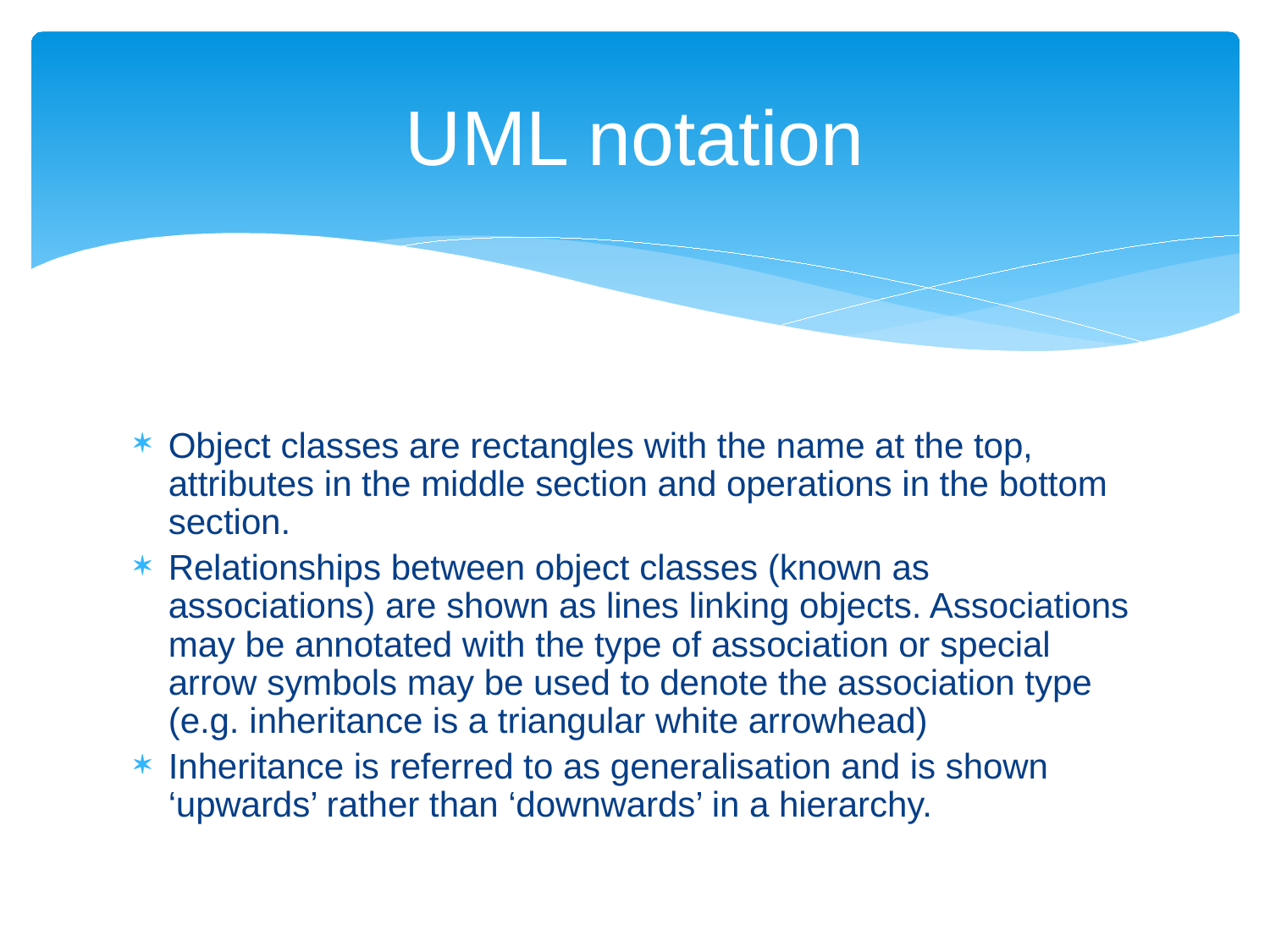

# UML notation

Object classes are rectangles with the name at the top, attributes in the middle section and operations in the bottom section.
Relationships between object classes (known as associations) are shown as lines linking objects. Associations may be annotated with the type of association or special arrow symbols may be used to denote the association type (e.g. inheritance is a triangular white arrowhead)
Inheritance is referred to as generalisation and is shown ‘upwards’ rather than ‘downwards’ in a hierarchy.